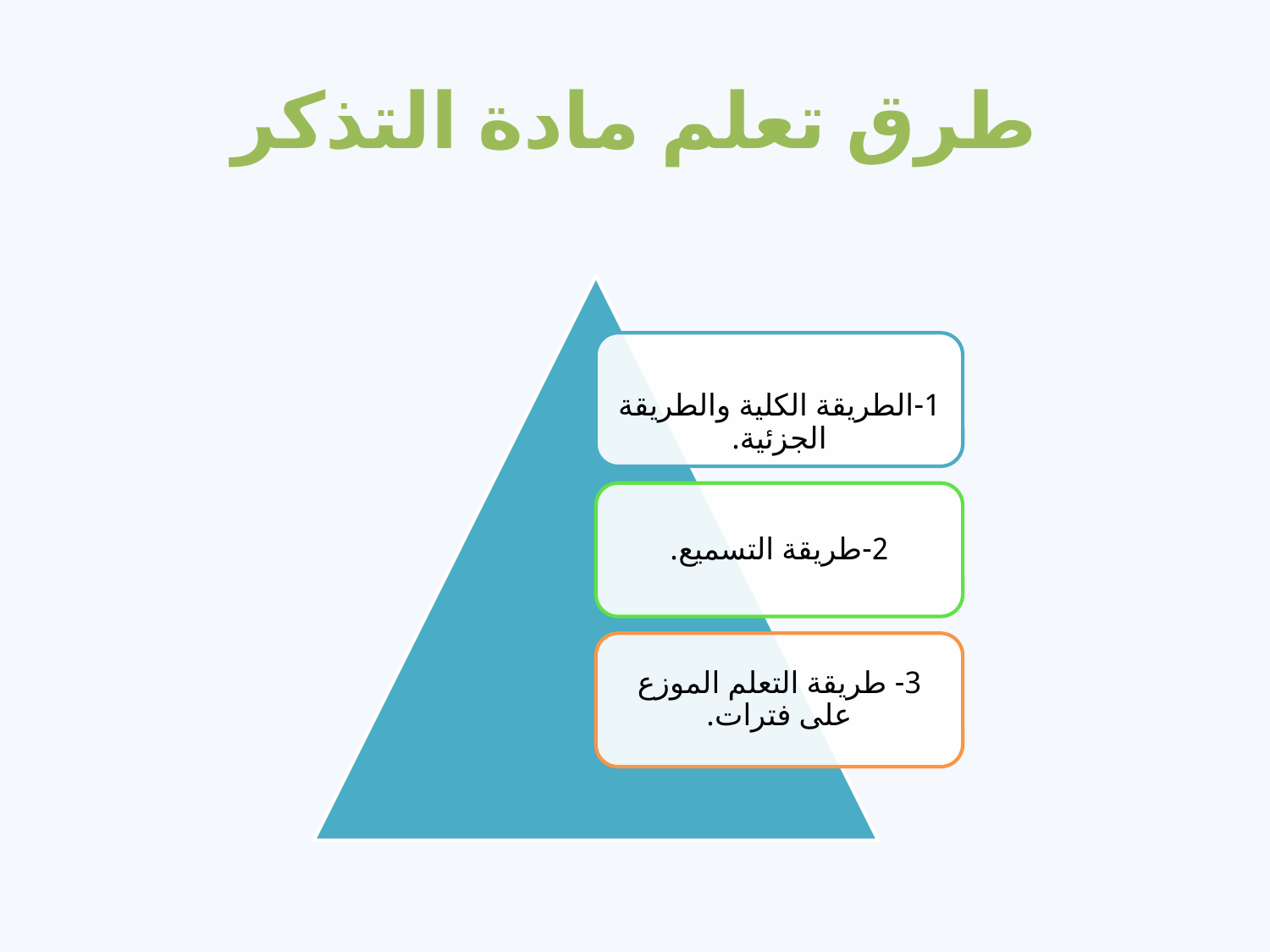

# طرق تعلم مادة التذكر

1-الطريقة الكلية والطريقة الجزئية.
2-طريقة التسميع.
3- طريقة التعلم الموزع على فترات.